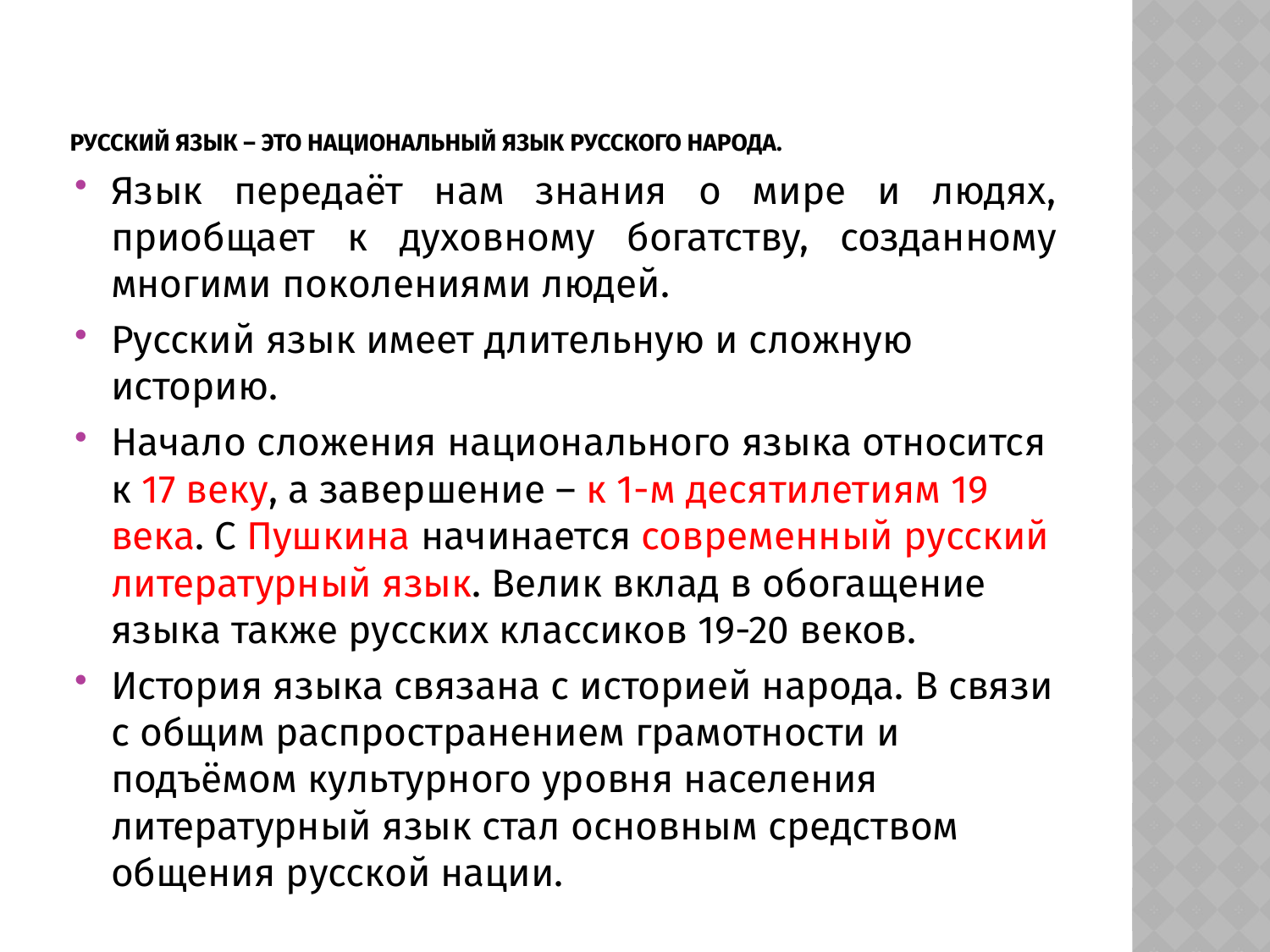

# Русский язык – это национальный язык русского народа.
Язык передаёт нам знания о мире и людях, приобщает к духовному богатству, созданному многими поколениями людей.
Русский язык имеет длительную и сложную историю.
Начало сложения национального языка относится к 17 веку, а завершение – к 1-м десятилетиям 19 века. С Пушкина начинается современный русский литературный язык. Велик вклад в обогащение языка также русских классиков 19-20 веков.
История языка связана с историей народа. В связи с общим распространением грамотности и подъёмом культурного уровня населения литературный язык стал основным средством общения русской нации.